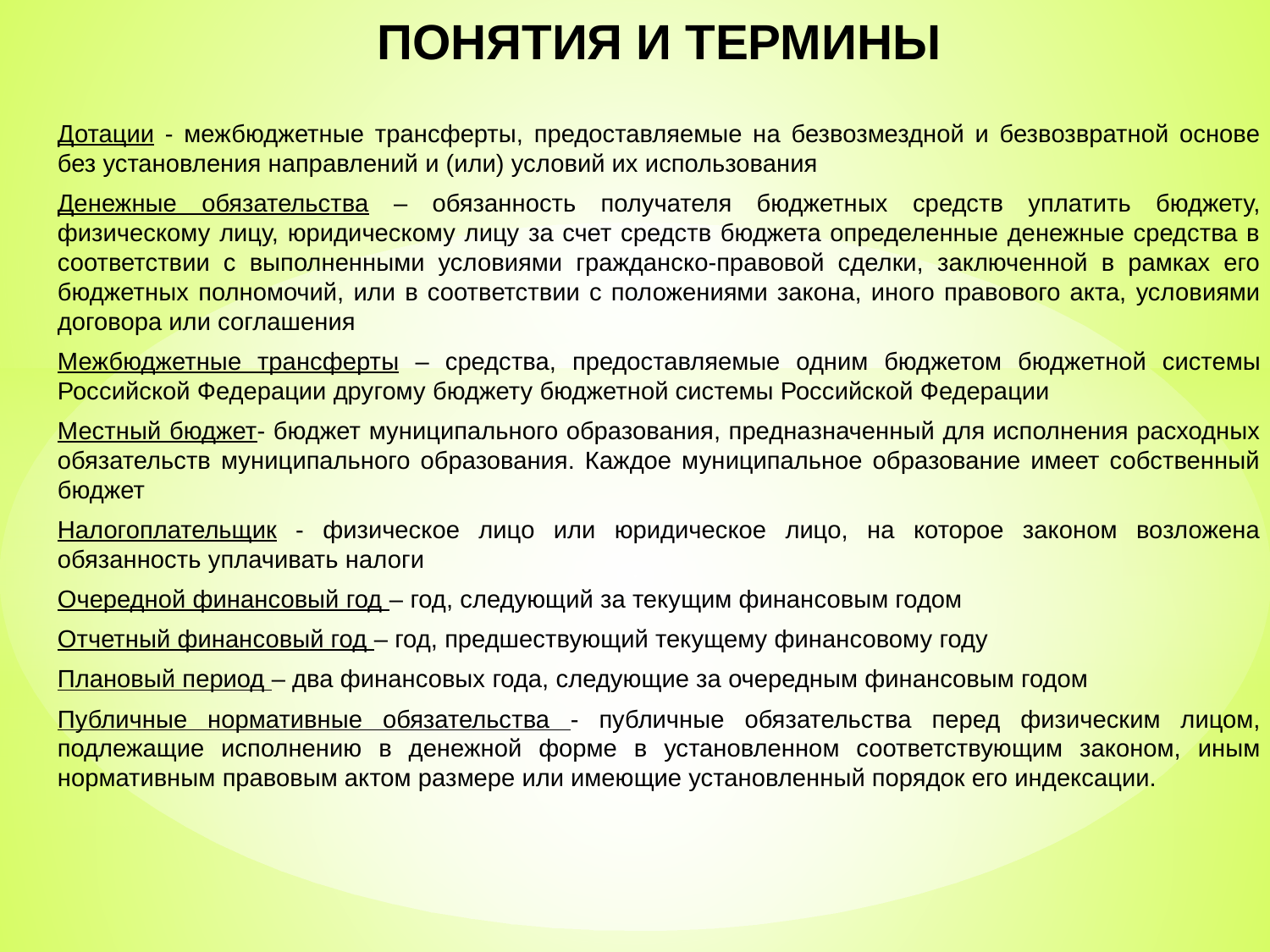

# ПОНЯТИЯ И ТЕРМИНЫ
Дотации - межбюджетные трансферты, предоставляемые на безвозмездной и безвозвратной основе без установления направлений и (или) условий их использования
Денежные обязательства – обязанность получателя бюджетных средств уплатить бюджету, физическому лицу, юридическому лицу за счет средств бюджета определенные денежные средства в соответствии с выполненными условиями гражданско-правовой сделки, заключенной в рамках его бюджетных полномочий, или в соответствии с положениями закона, иного правового акта, условиями договора или соглашения
Межбюджетные трансферты – средства, предоставляемые одним бюджетом бюджетной системы Российской Федерации другому бюджету бюджетной системы Российской Федерации
Местный бюджет- бюджет муниципального образования, предназначенный для исполнения расходных обязательств муниципального образования. Каждое муниципальное образование имеет собственный бюджет
Налогоплательщик - физическое лицо или юридическое лицо, на которое законом возложена обязанность уплачивать налоги
Очередной финансовый год – год, следующий за текущим финансовым годом
Отчетный финансовый год – год, предшествующий текущему финансовому году
Плановый период – два финансовых года, следующие за очередным финансовым годом
Публичные нормативные обязательства - публичные обязательства перед физическим лицом, подлежащие исполнению в денежной форме в установленном соответствующим законом, иным нормативным правовым актом размере или имеющие установленный порядок его индексации.